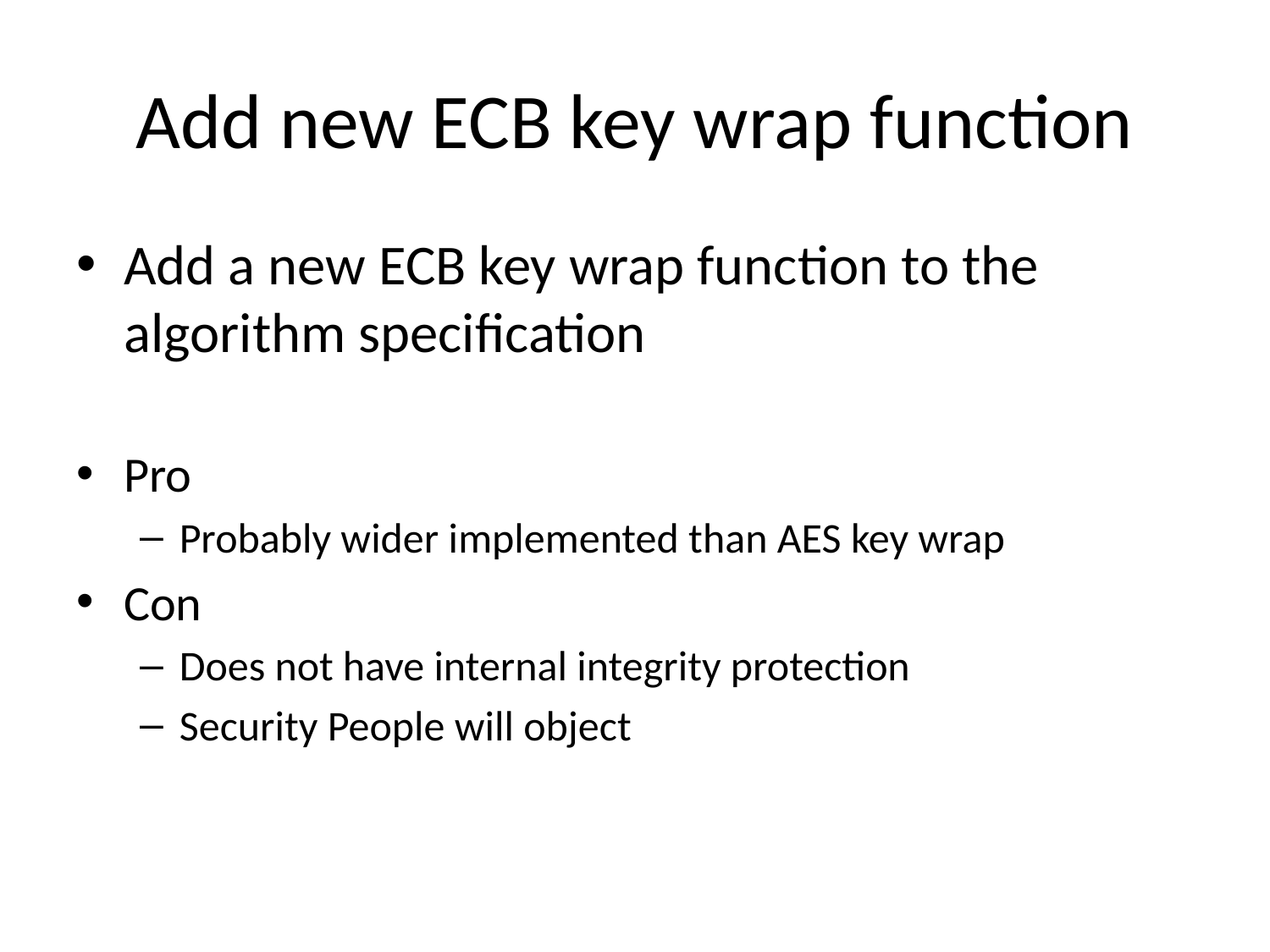

# Add new ECB key wrap function
Add a new ECB key wrap function to the algorithm specification

Pro
Probably wider implemented than AES key wrap
Con
Does not have internal integrity protection
Security People will object